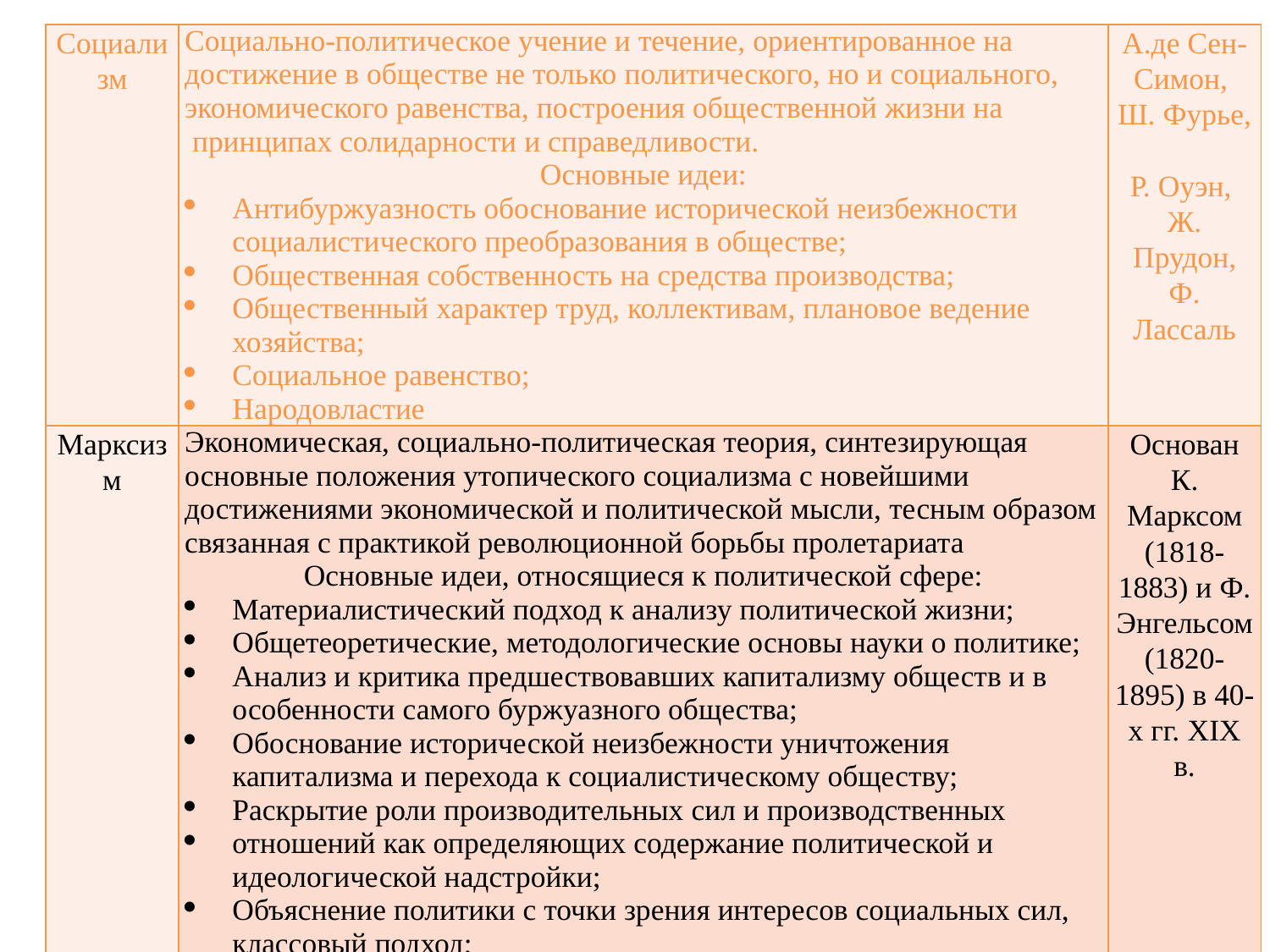

| Социализм | Социально-политическое учение и течение, ориентированное на достижение в обществе не только политического, но и социального, экономического равенства, построения общественной жизни на принципах солидарности и справедливости. Основные идеи: Антибуржуазность обоснование исторической неизбежности социалистического преобразования в обществе; Общественная собственность на средства производства; Общественный характер труд, коллективам, плановое ведение хозяйства; Социальное равенство; Народовластие | А.де Сен-Симон, Ш. Фурье, Р. Оуэн, Ж. Прудон, Ф. Лассаль |
| --- | --- | --- |
| Марксизм | Экономическая, социально-политическая теория, синтезирующая основные положения утопического социализма с новейшими достижениями экономической и политической мысли, тесным образом связанная с практикой революционной борьбы пролетариата Основные идеи, относящиеся к политической сфере: Материалистический подход к анализу политической жизни; Общетеоретические, методологические основы науки о политике; Анализ и критика предшествовавших капитализму обществ и в особенности самого буржуазного общества; Обоснование исторической неизбежности уничтожения капитализма и перехода к социалистическому обществу; Раскрытие роли производительных сил и производственных отношений как определяющих содержание политической и идеологической надстройки; Объяснение политики с точки зрения интересов социальных сил, классовый подход; Теория классовой борьбы, историческая миссия пролетариата, его союзников. | Основан К. Марксом (1818-1883) и Ф. Энгельсом (1820-1895) в 40-х гг. XIX в. |